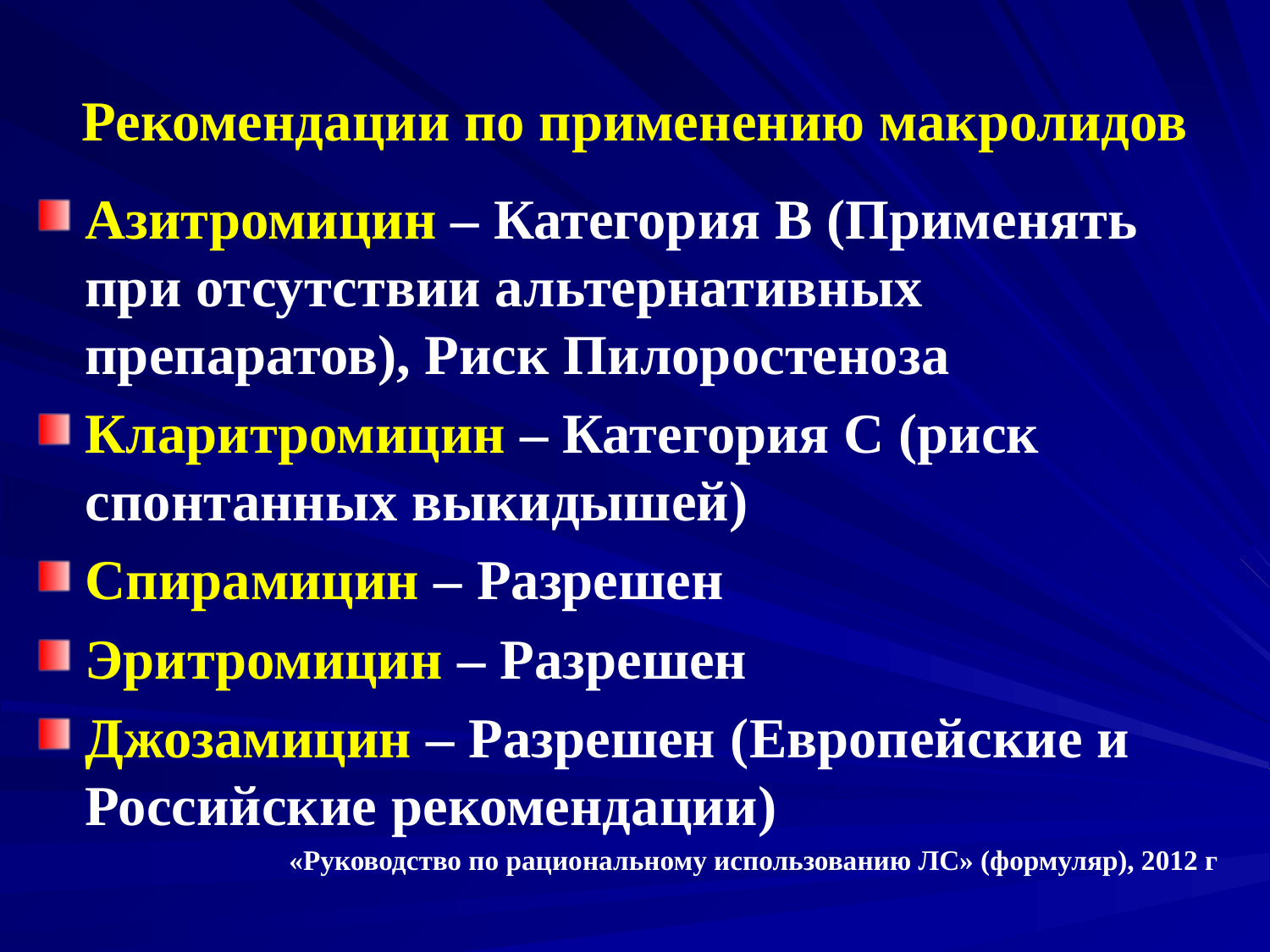

# Рекомендации по применению макролидов
Азитромицин – Категория В (Применять при отсутствии альтернативных препаратов), Риск Пилоростеноза
Кларитромицин – Категория С (риск спонтанных выкидышей)
Спирамицин – Разрешен
Эритромицин – Разрешен
Джозамицин – Разрешен (Европейские и Российские рекомендации)
                                    «Руководство по рациональному использованию ЛС» (формуляр), 2012 г